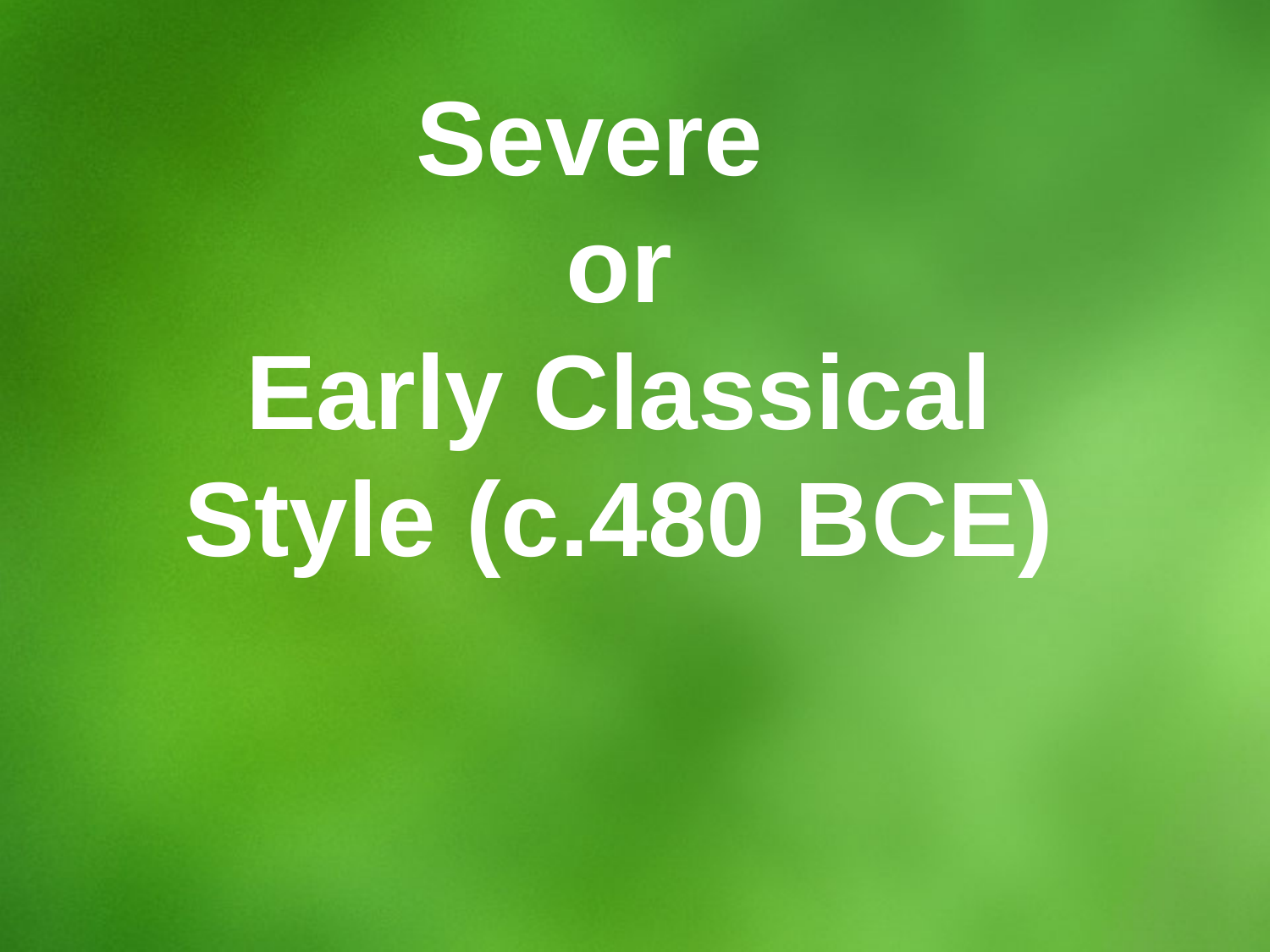

Severe
or
Early Classical Style (c.480 BCE)